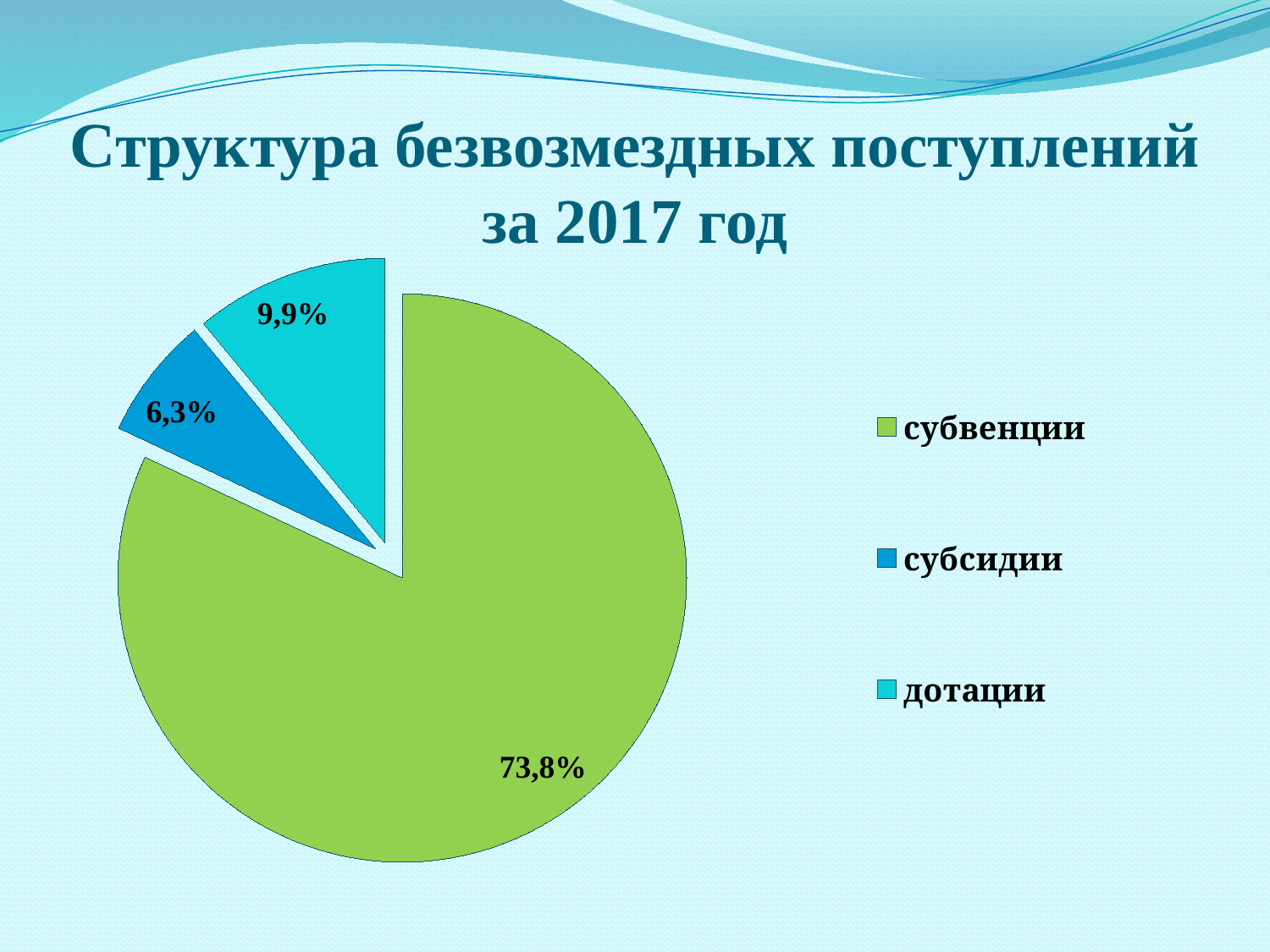

# Структура безвозмездных поступлений за 2017 год

### Chart

| Category | Продажи |
|---|---|
| субвенции | 73.8 |
| субсидии | 6.3 |
| дотации | 9.9 |